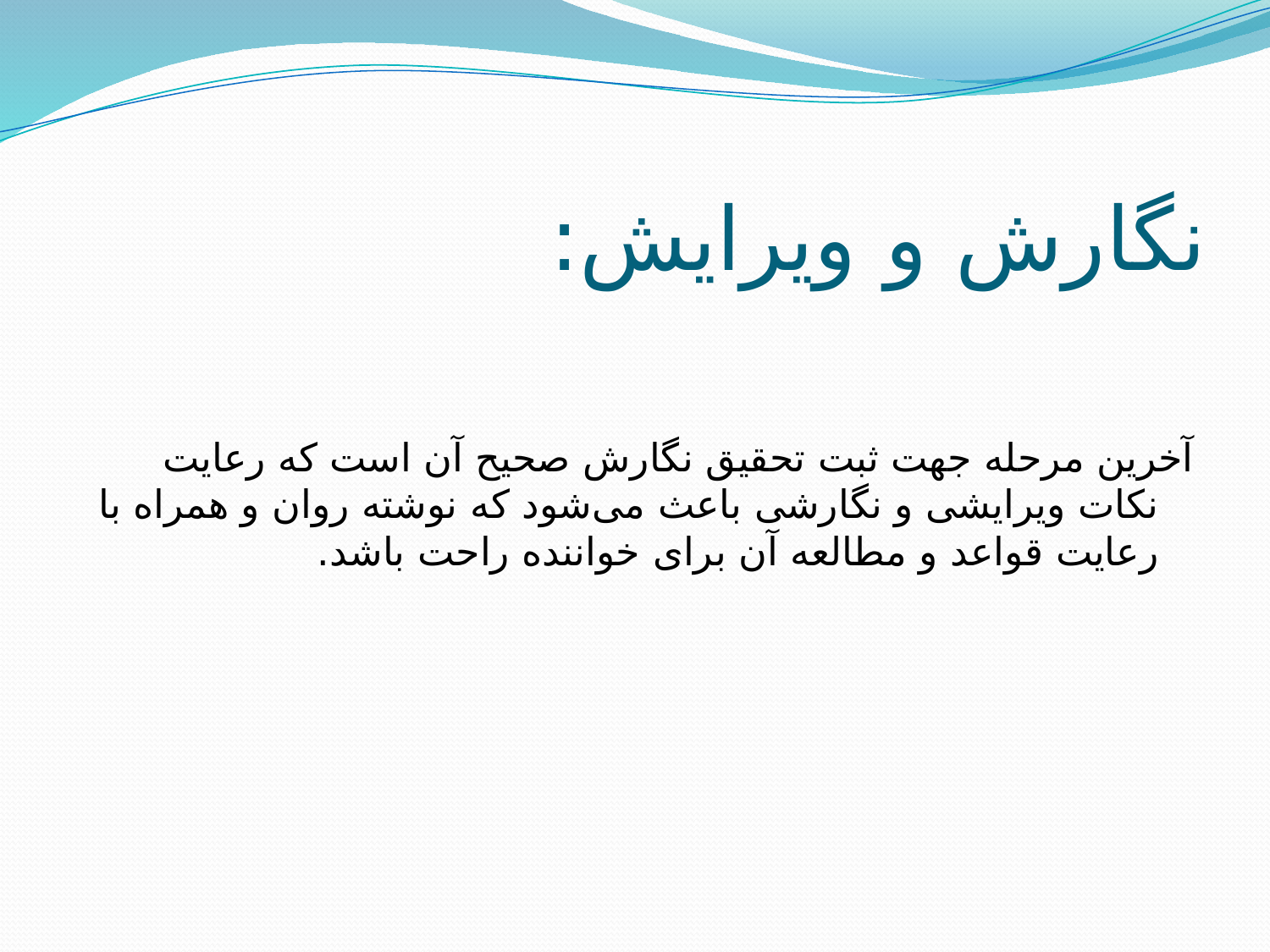

# نگارش و ویرایش:
آخرین مرحله جهت ثبت تحقیق نگارش صحیح آن است که رعایت نکات ویرایشی و نگارشی باعث می‌شود که نوشته روان و همراه با رعایت قواعد و مطالعه آن برای خواننده راحت باشد.